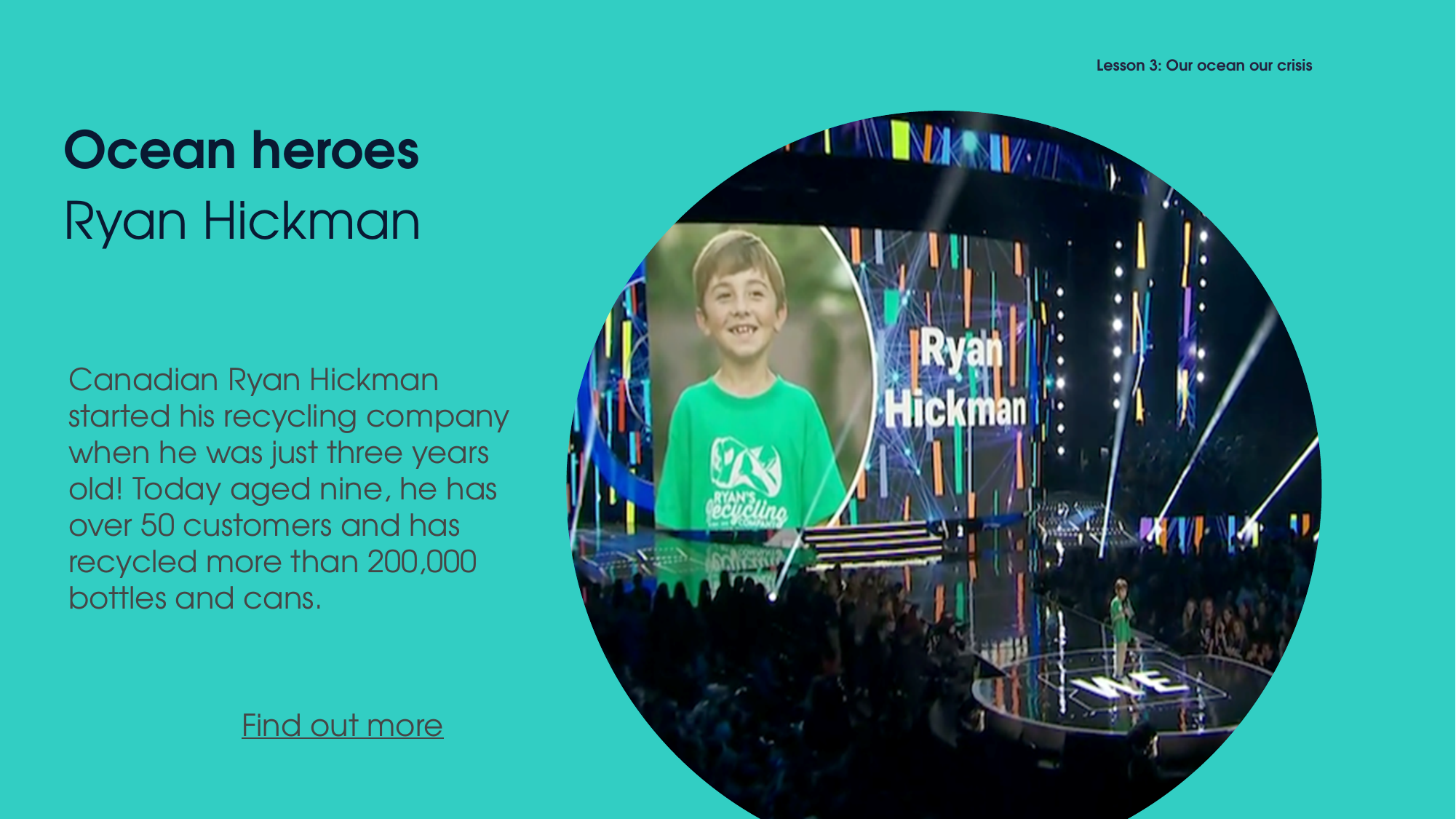

# Lesson 3: Our ocean our crisis

Ocean heroes
Ryan Hickman
Canadian Ryan Hickman started his recycling company when he was just three years old! Today aged nine, he has over 50 customers and has recycled more than 200,000 bottles and cans.
Find out more